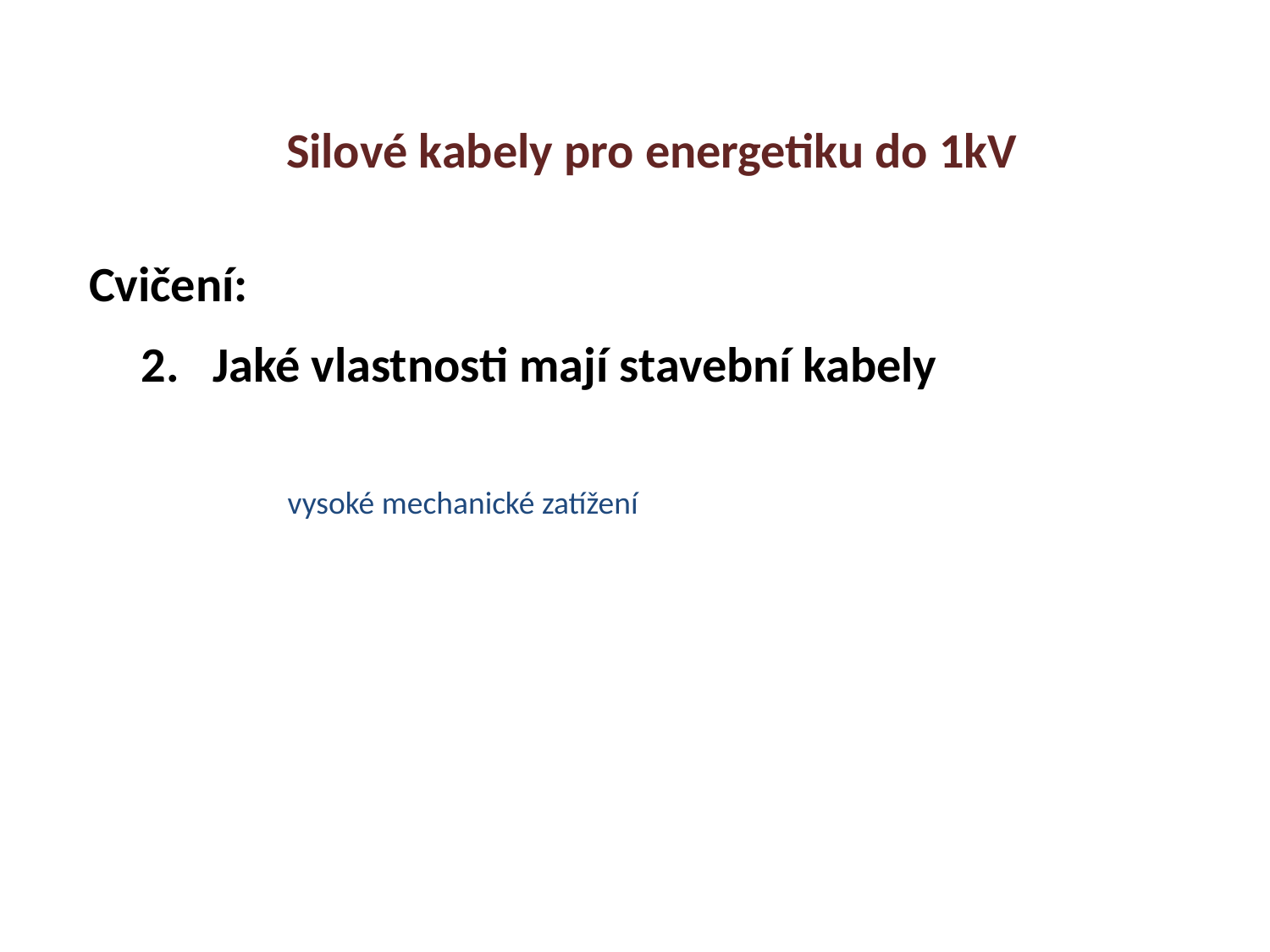

# Silové kabely pro energetiku do 1kV
 Cvičení:
Jaké vlastnosti mají stavební kabely

vysoké mechanické zatížení